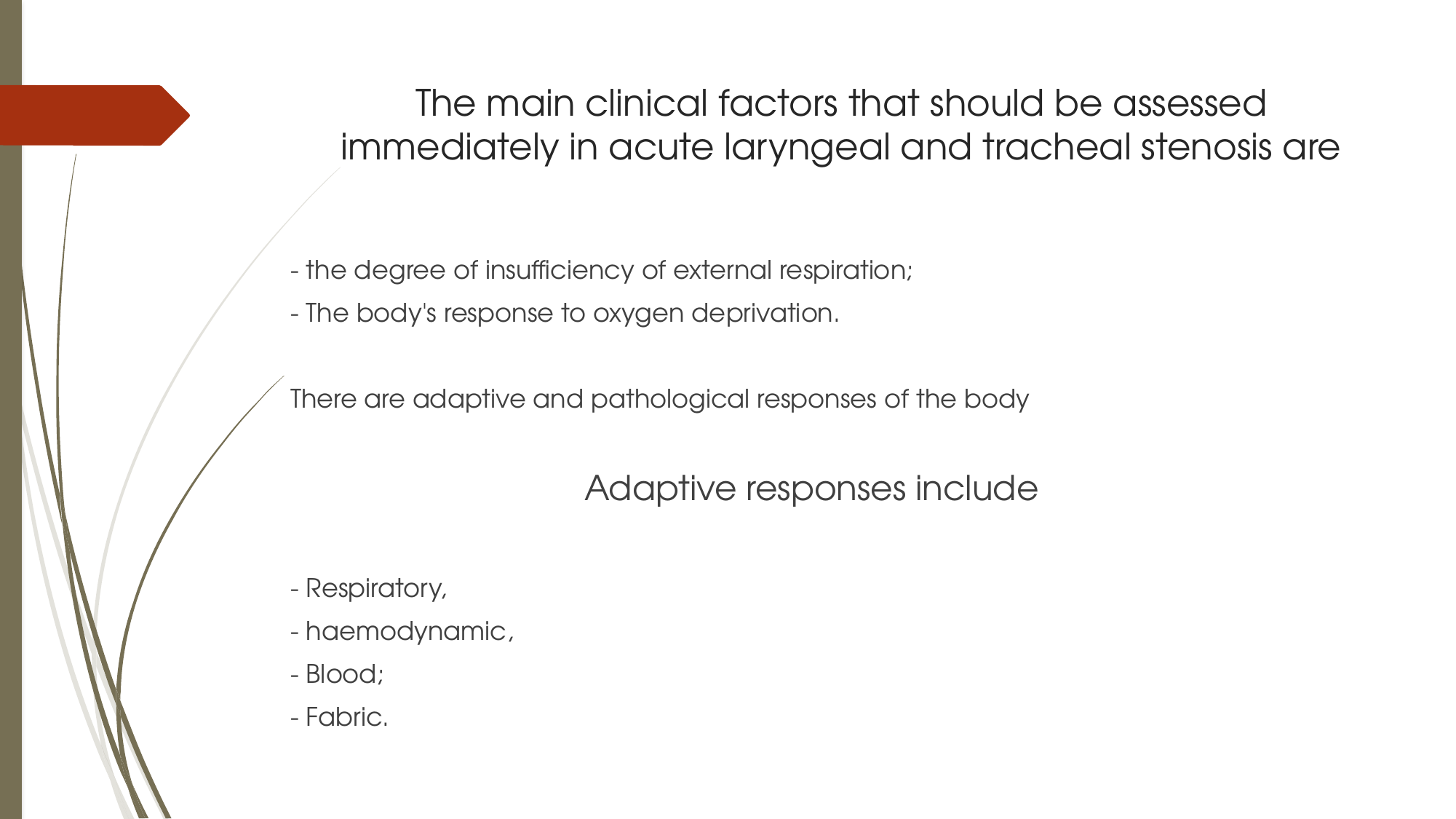

The main clinical factors that should be assessed immediately in acute laryngeal and tracheal stenosis are
- the degree of insufficiency of external respiration;
- The body's response to oxygen deprivation.

There are adaptive and pathological responses of the body

Adaptive responses include

- Respiratory,
- haemodynamic,
- Blood;
- Fabric.